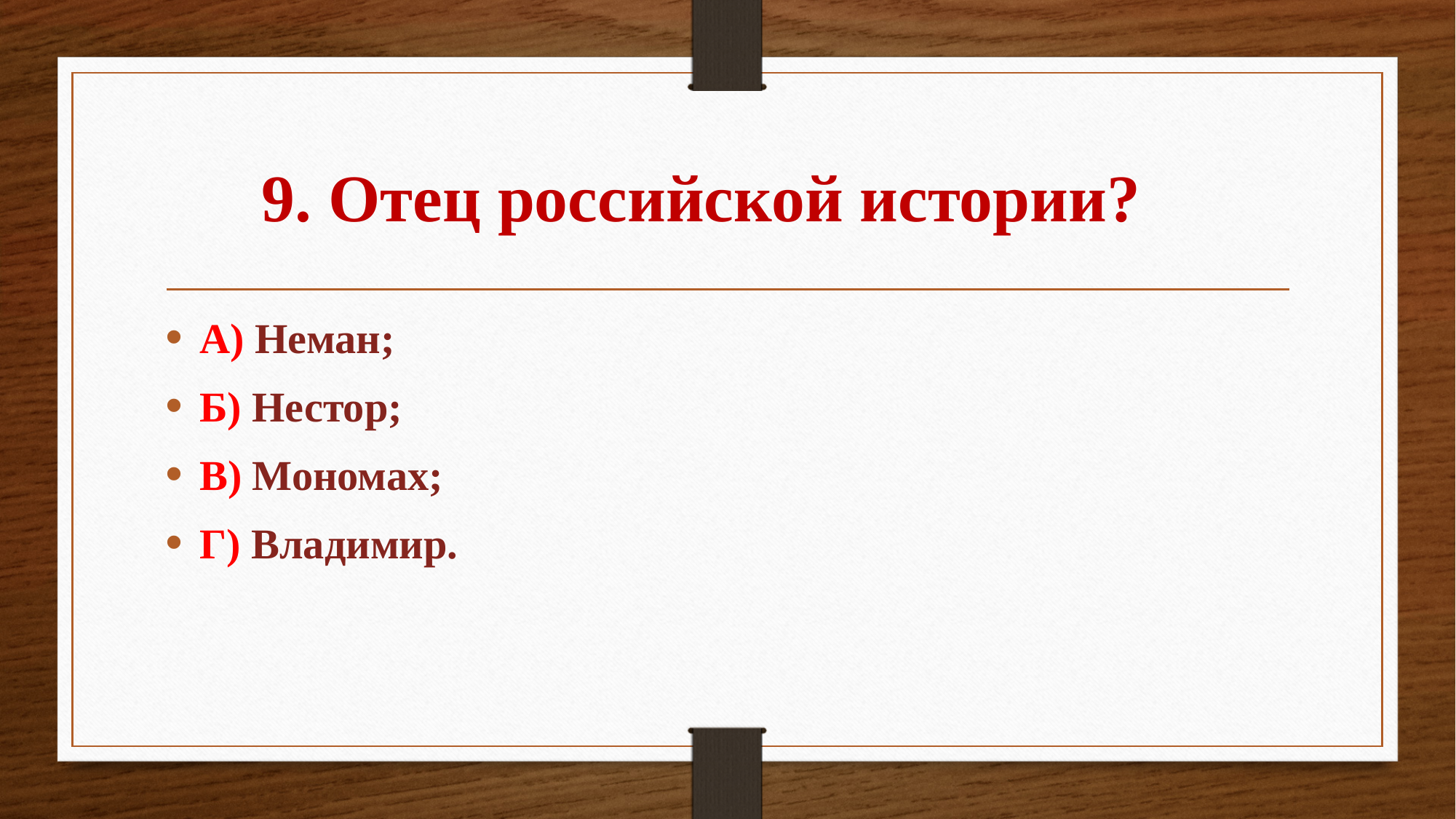

# 9. Отец российской истории?
А) Неман;
Б) Нестор;
В) Мономах;
Г) Владимир.